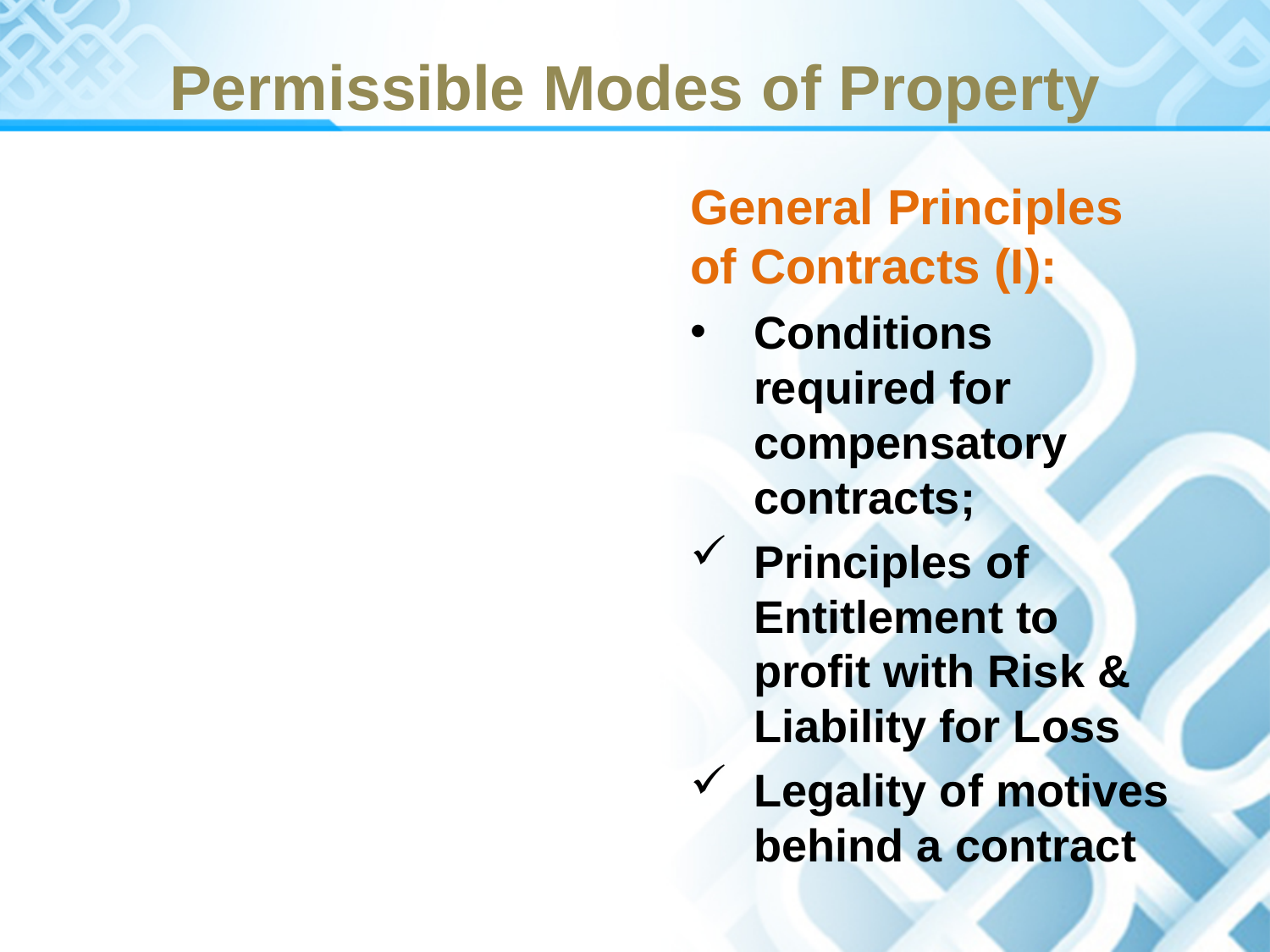

Permissible Modes of Property
General Principles of Contracts (I):
Conditions required for compensatory contracts;
Principles of Entitlement to profit with Risk & Liability for Loss
Legality of motives behind a contract